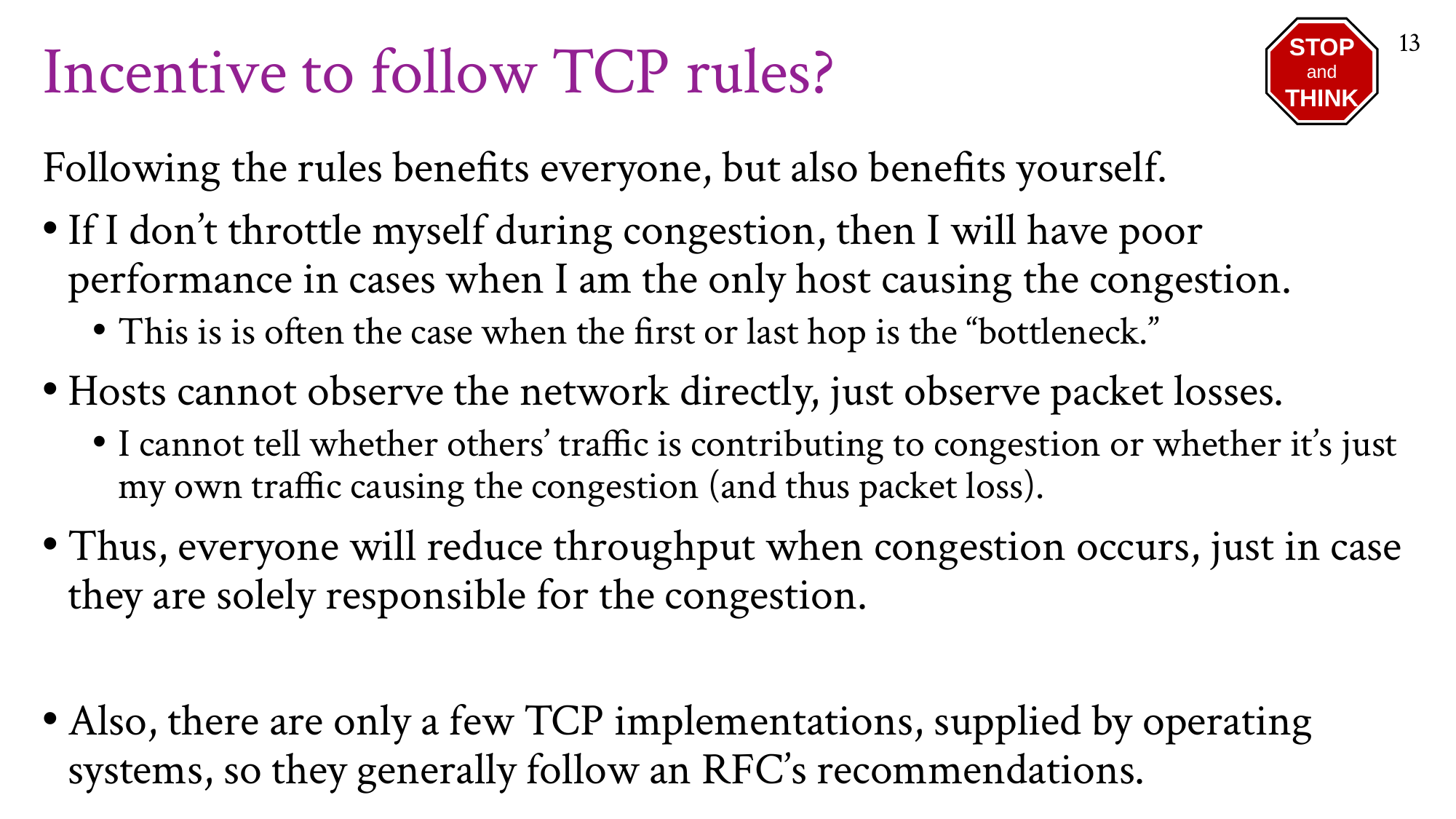

STOP
and
THINK

# Incentive to follow TCP rules?
Following the rules benefits everyone, but also benefits yourself.
If I don’t throttle myself during congestion, then I will have poor performance in cases when I am the only host causing the congestion.
This is is often the case when the first or last hop is the “bottleneck.”
Hosts cannot observe the network directly, just observe packet losses.
I cannot tell whether others’ traffic is contributing to congestion or whether it’s just my own traffic causing the congestion (and thus packet loss).
Thus, everyone will reduce throughput when congestion occurs, just in case they are solely responsible for the congestion.

Also, there are only a few TCP implementations, supplied by operating systems, so they generally follow an RFC’s recommendations.